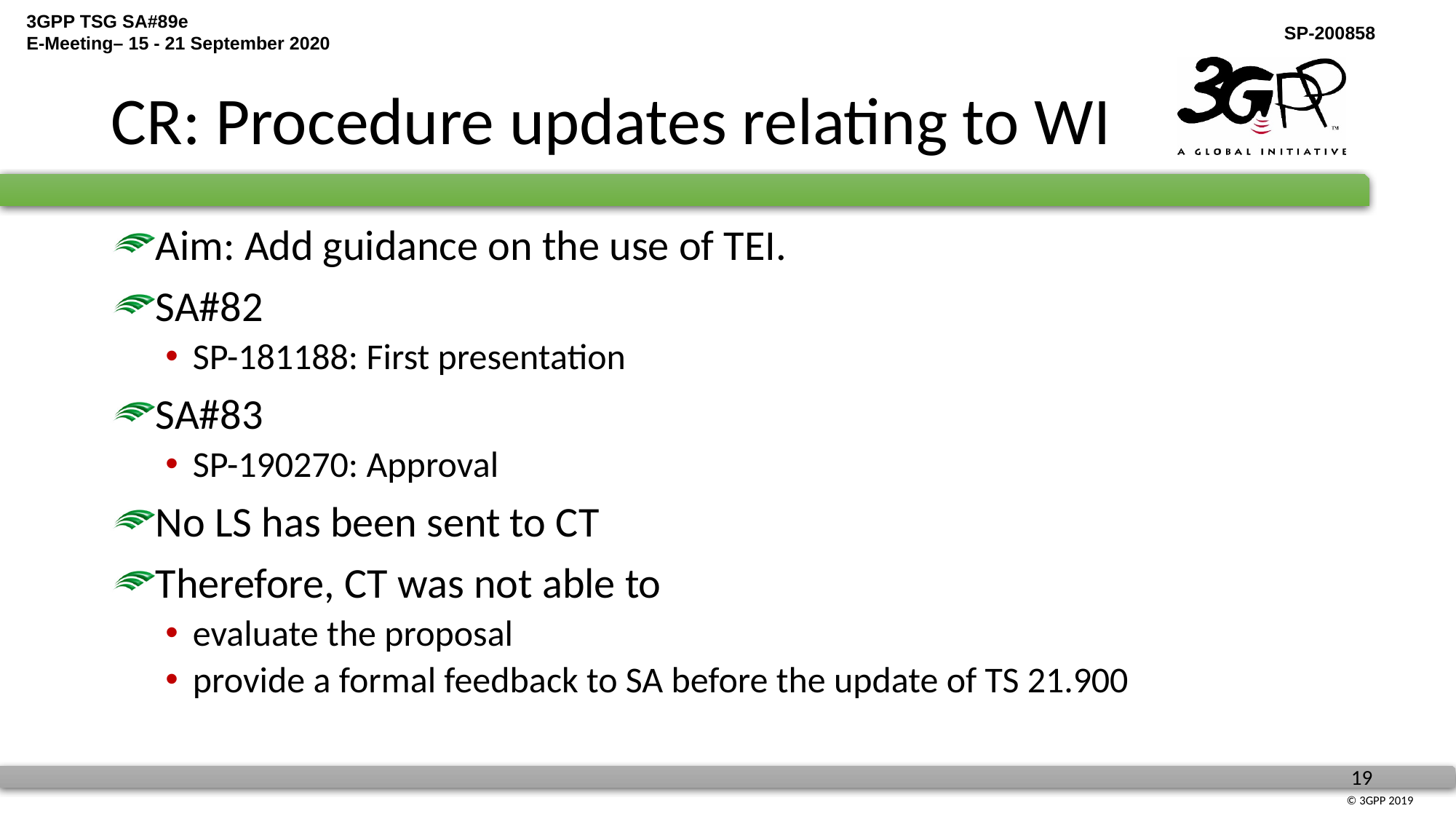

# CR: Procedure updates relating to WI
Aim: Add guidance on the use of TEI.
SA#82
SP-181188: First presentation
SA#83
SP-190270: Approval
No LS has been sent to CT
Therefore, CT was not able to
evaluate the proposal
provide a formal feedback to SA before the update of TS 21.900